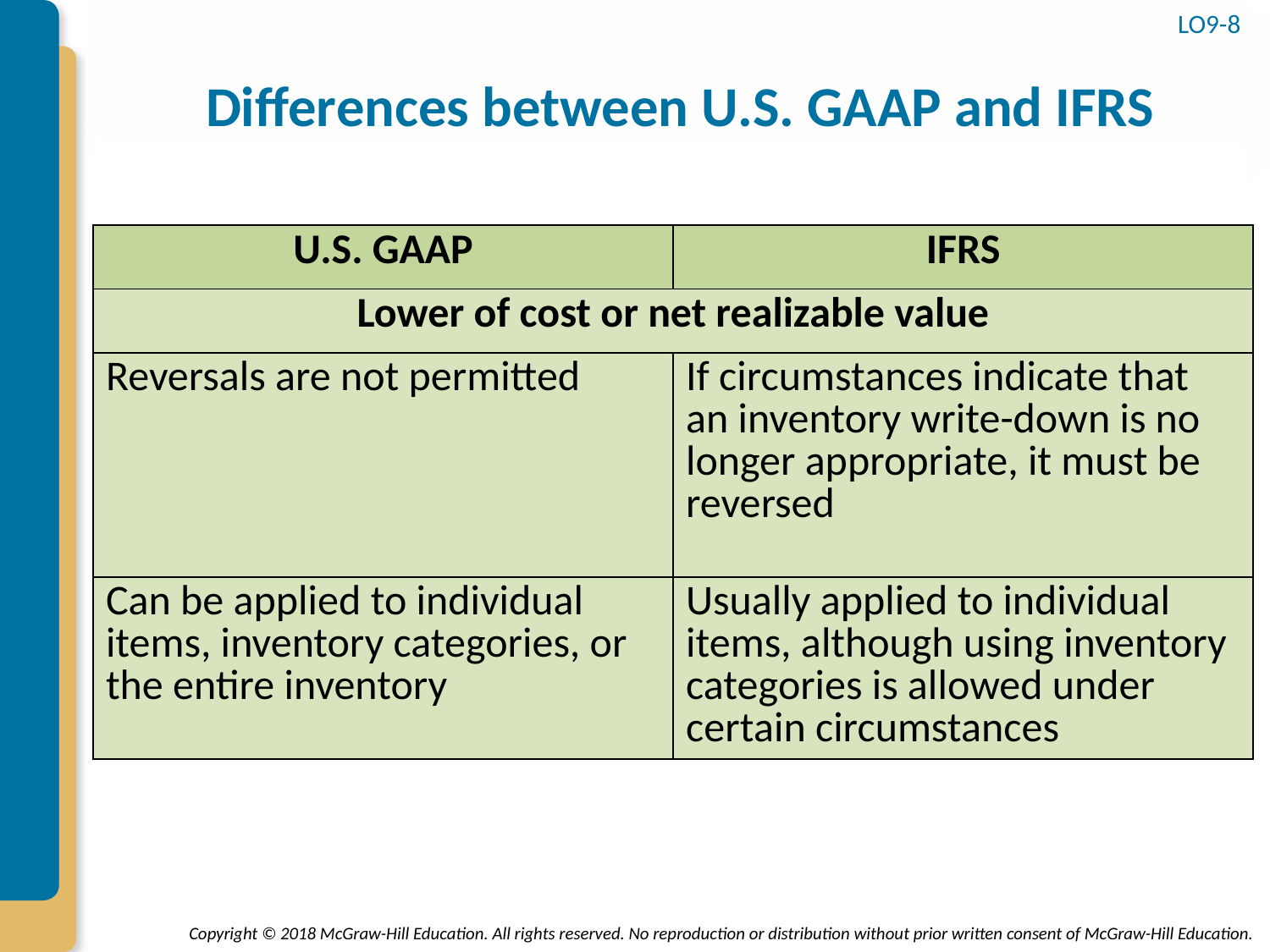

# Differences between U.S. GAAP and IFRS
LO9-8
| U.S. GAAP | IFRS |
| --- | --- |
| Lower of cost or net realizable value |  |
| Reversals are not permitted | If circumstances indicate that an inventory write-down is no longer appropriate, it must be reversed |
| Can be applied to individual items, inventory categories, or the entire inventory | Usually applied to individual items, although using inventory categories is allowed under certain circumstances |